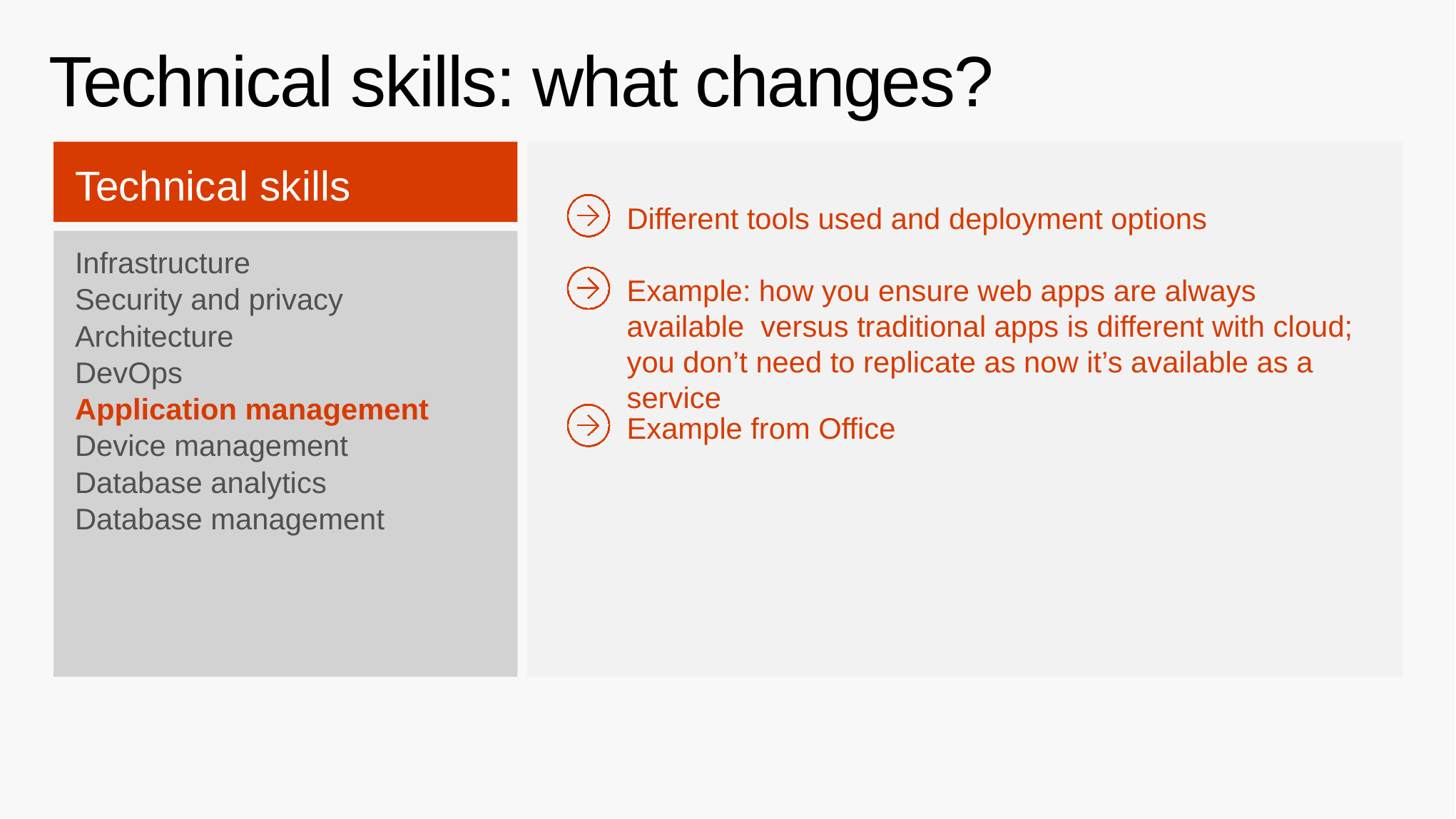

# Technical skills: what changes?
Technical skills
Infrastructure
Security and privacy
Architecture
DevOps
Application management
Device management
Database analytics
Database management

Different tools used and deployment options

Example: how you ensure web apps are always available  versus traditional apps is different with cloud; you don’t need to replicate as now it’s available as a service

Example from Office